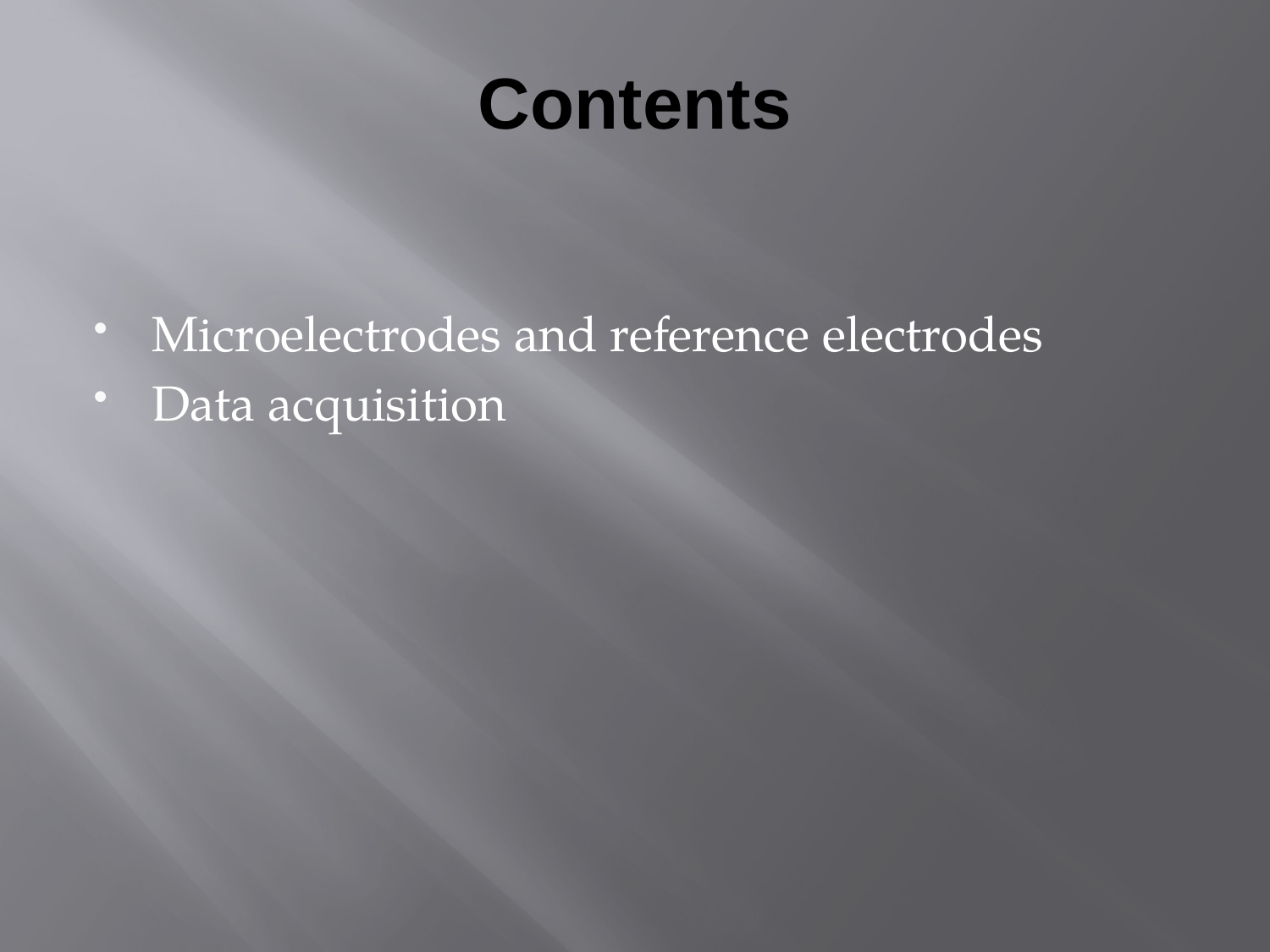

# Contents
Microelectrodes and reference electrodes
Data acquisition